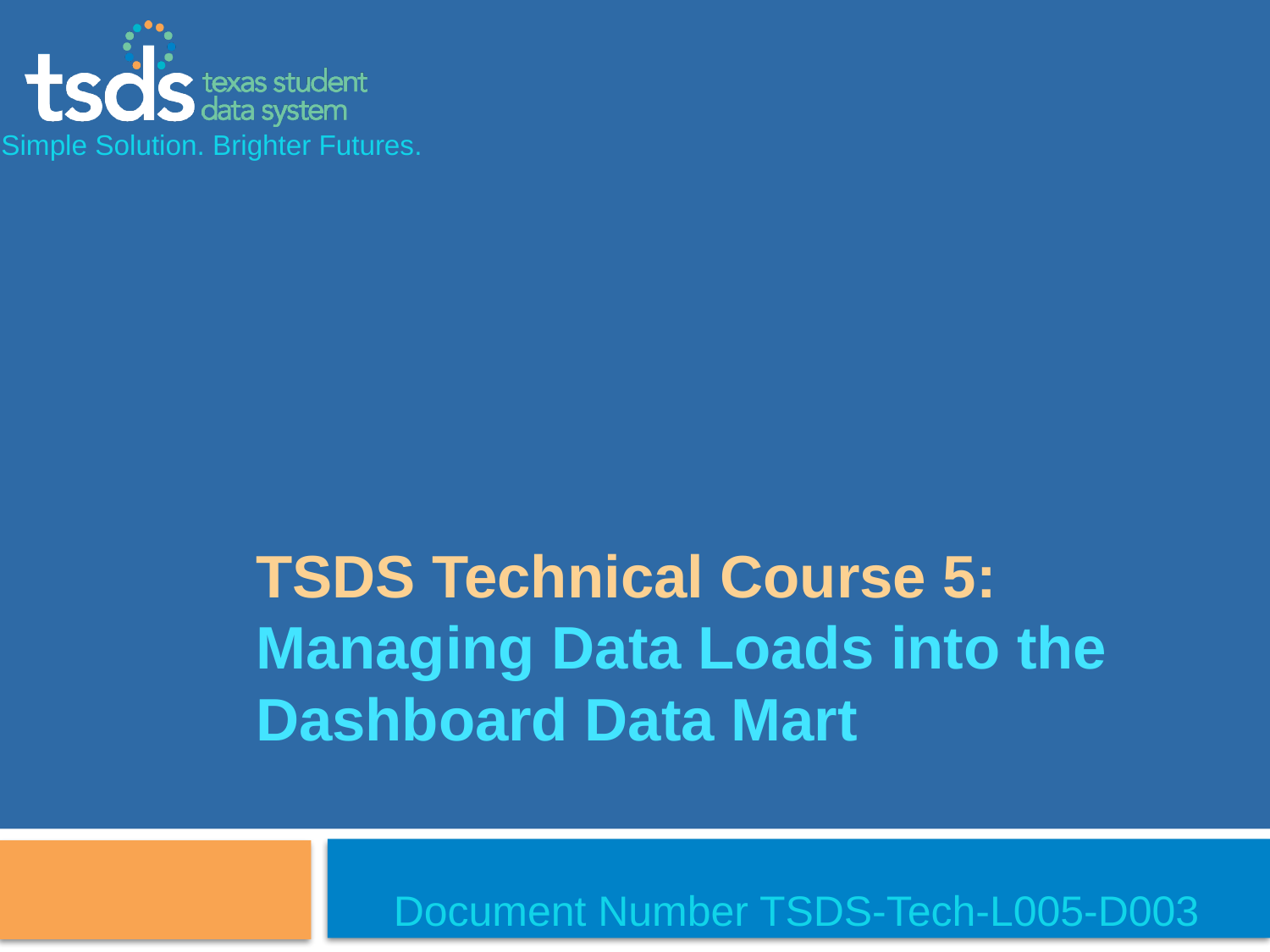

Simple Solution. Brighter Futures.
TSDS Technical Course 5: Managing Data Loads into the Dashboard Data Mart
Document Number TSDS-Tech-L005-D003